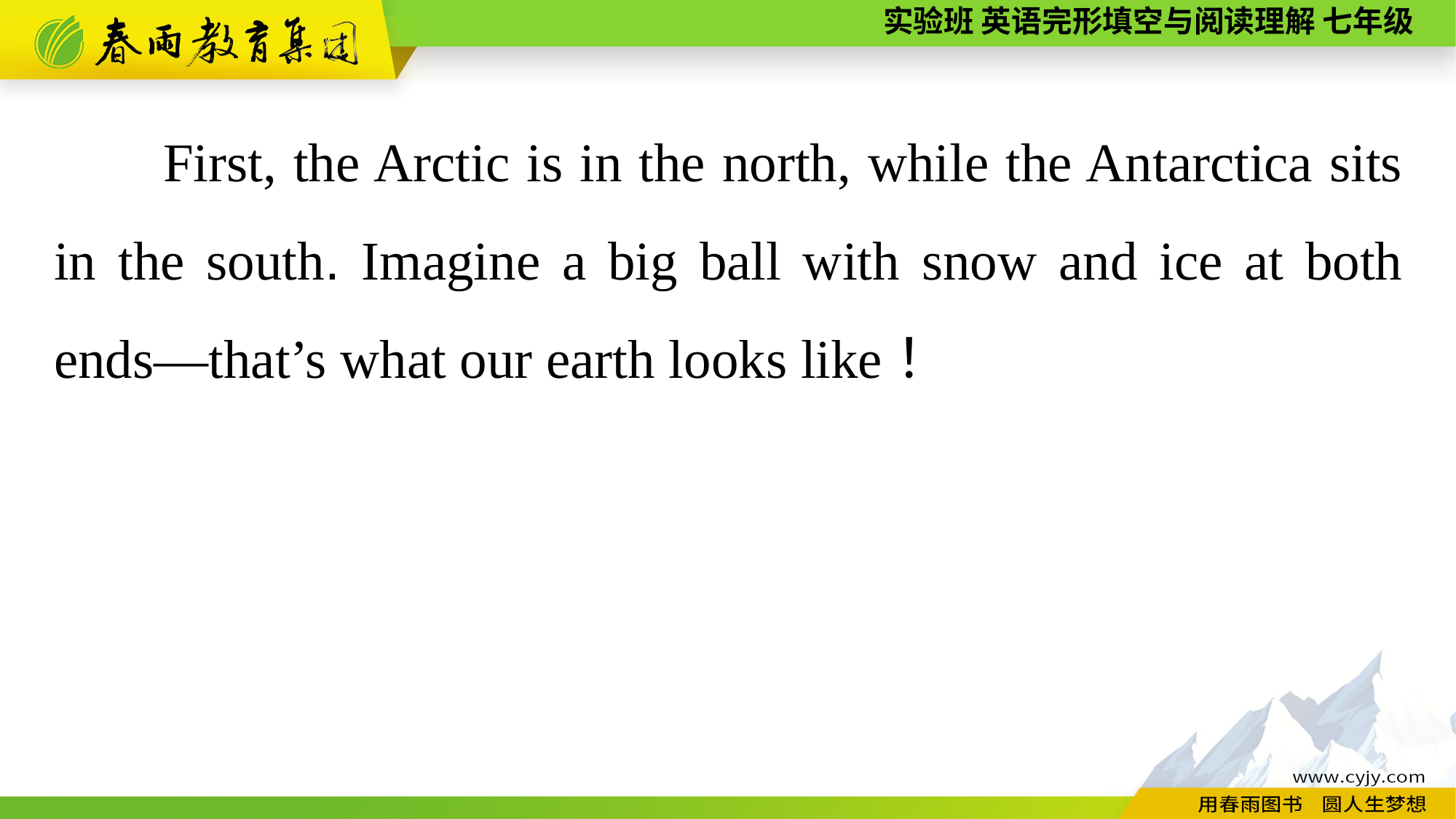

First, the Arctic is in the north, while the Antarctica sits in the south. Imagine a big ball with snow and ice at both ends—that’s what our earth looks like！